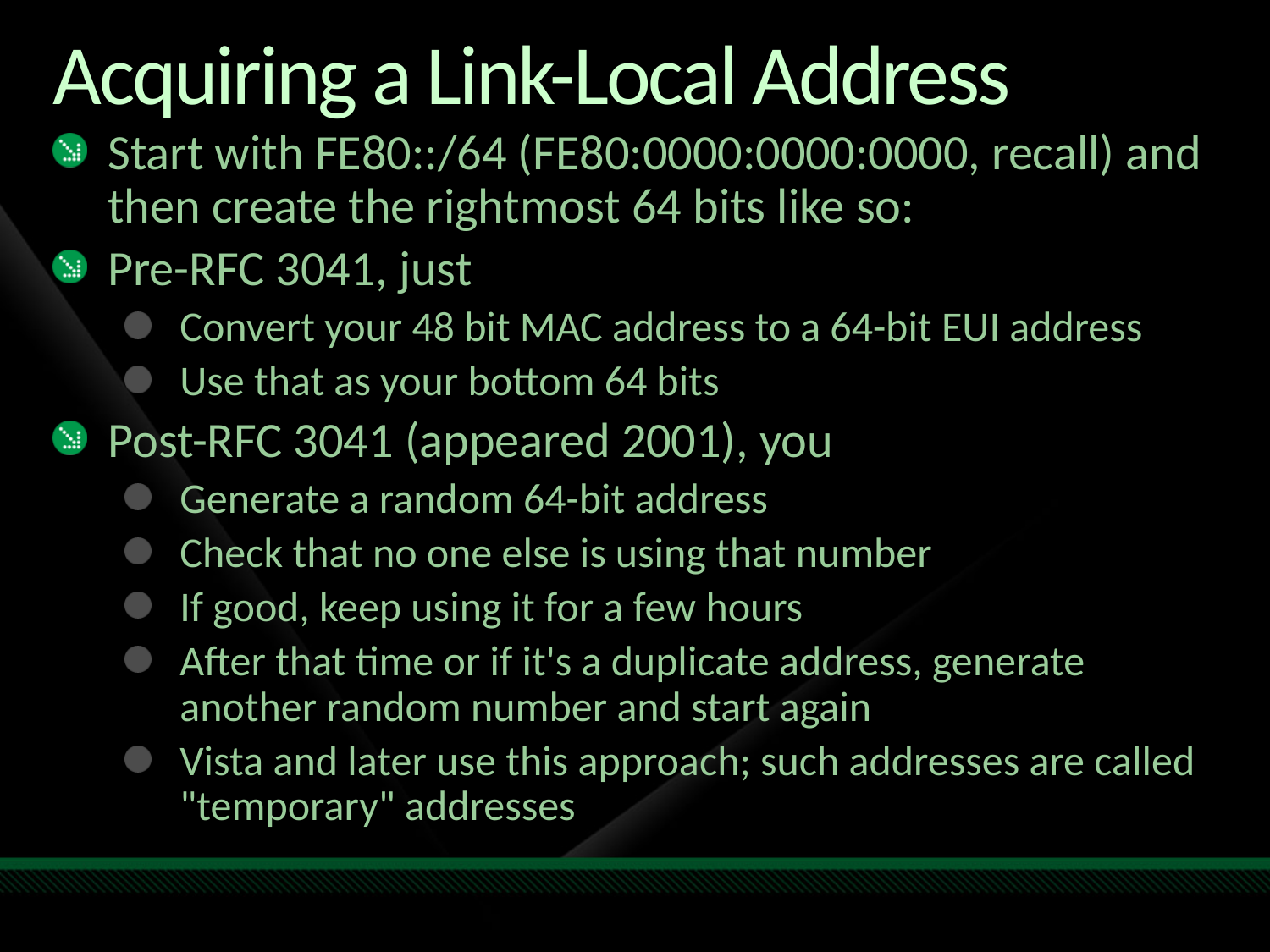

# Acquiring a Link-Local Address
Start with FE80::/64 (FE80:0000:0000:0000, recall) and then create the rightmost 64 bits like so:
Pre-RFC 3041, just
Convert your 48 bit MAC address to a 64-bit EUI address
Use that as your bottom 64 bits
Post-RFC 3041 (appeared 2001), you
Generate a random 64-bit address
Check that no one else is using that number
If good, keep using it for a few hours
After that time or if it's a duplicate address, generate another random number and start again
Vista and later use this approach; such addresses are called "temporary" addresses